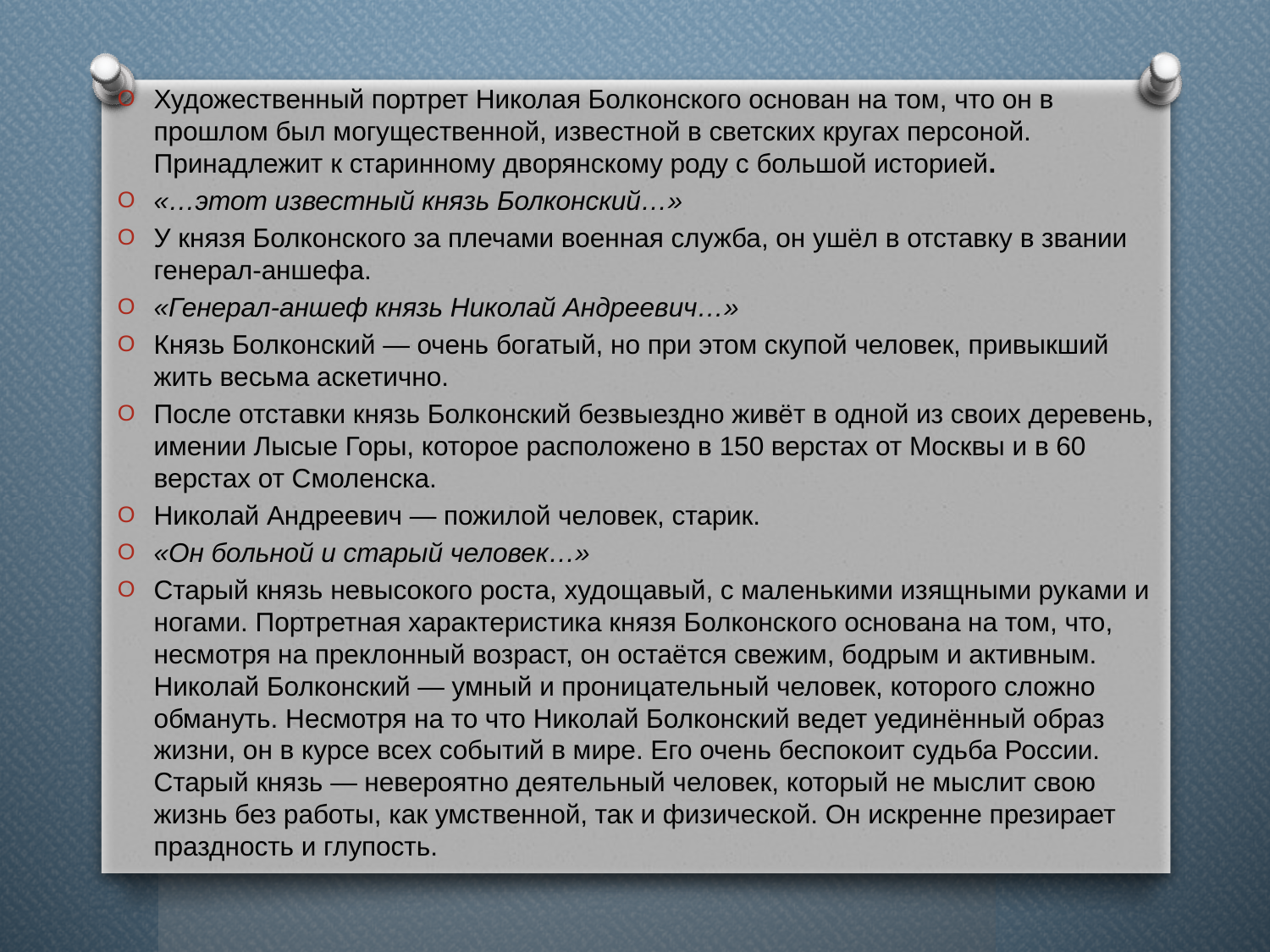

Художественный портрет Николая Болконского основан на том, что он в прошлом был могущественной, известной в светских кругах персоной. Принадлежит к старинному дворянскому роду с большой историей.
«…этот известный князь Болконский…»
У князя Болконского за плечами военная служба, он ушёл в отставку в звании генерал-аншефа.
«Генерал-аншеф князь Николай Андреевич…»
Князь Болконский — очень богатый, но при этом скупой человек, привыкший жить весьма аскетично.
После отставки князь Болконский безвыездно живёт в одной из своих деревень, имении Лысые Горы, которое расположено в 150 верстах от Москвы и в 60 верстах от Смоленска.
Николай Андреевич — пожилой человек, старик.
«Он больной и старый человек…»
Старый князь невысокого роста, худощавый, с маленькими изящными руками и ногами. Портретная характеристика князя Болконского основана на том, что, несмотря на преклонный возраст, он остаётся свежим, бодрым и активным. Николай Болконский — умный и проницательный человек, которого сложно обмануть. Несмотря на то что Николай Болконский ведет уединённый образ жизни, он в курсе всех событий в мире. Его очень беспокоит судьба России. Старый князь — невероятно деятельный человек, который не мыслит свою жизнь без работы, как умственной, так и физической. Он искренне презирает праздность и глупость.

#